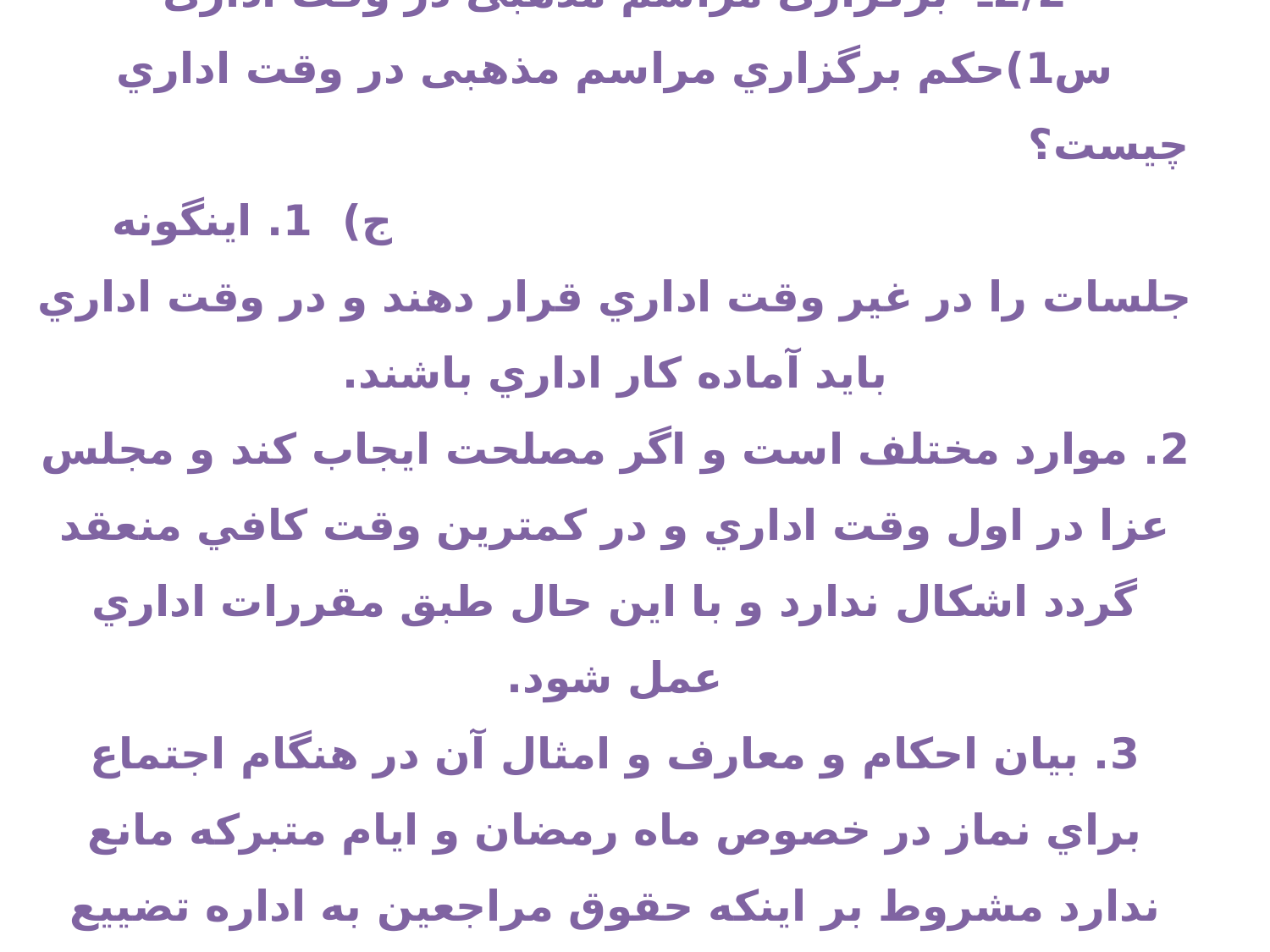

2/2ـ  برگزاری مراسم مذهبی در وقت اداری
س1)حكم برگزاري مراسم مذهبی در وقت اداري چيست؟                                                                                                                     ج)  1. اين‎گونه جلسات را در غير وقت اداري قرار دهند و در وقت اداري بايد آماده كار اداري باشند.
2. موارد مختلف است و اگر مصلحت ايجاب كند و مجلس عزا در اول وقت اداري و در كمترين وقت كافي منعقد گردد اشكال ندارد و با اين حال طبق مقررات اداري عمل شود.
3. بيان احكام و معارف و امثال آن در هنگام اجتماع براي نماز در خصوص ماه رمضان و ايام متبركه مانع ندارد مشروط بر اينكه حقوق مراجعين به اداره تضييع نشود.